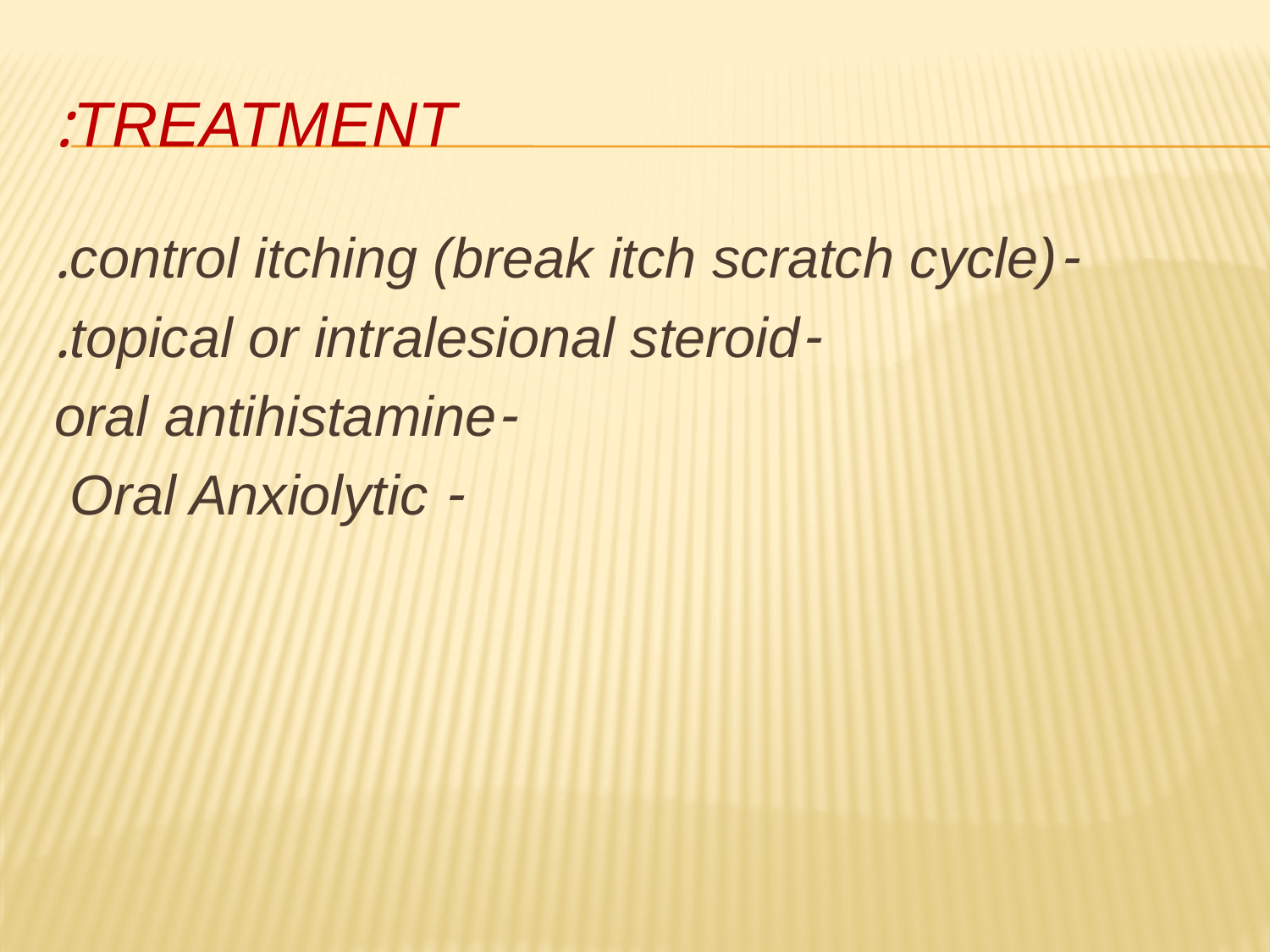

# Treatment:
-control itching (break itch scratch cycle).
-topical or intralesional steroid.
-oral antihistamine
- Oral Anxiolytic